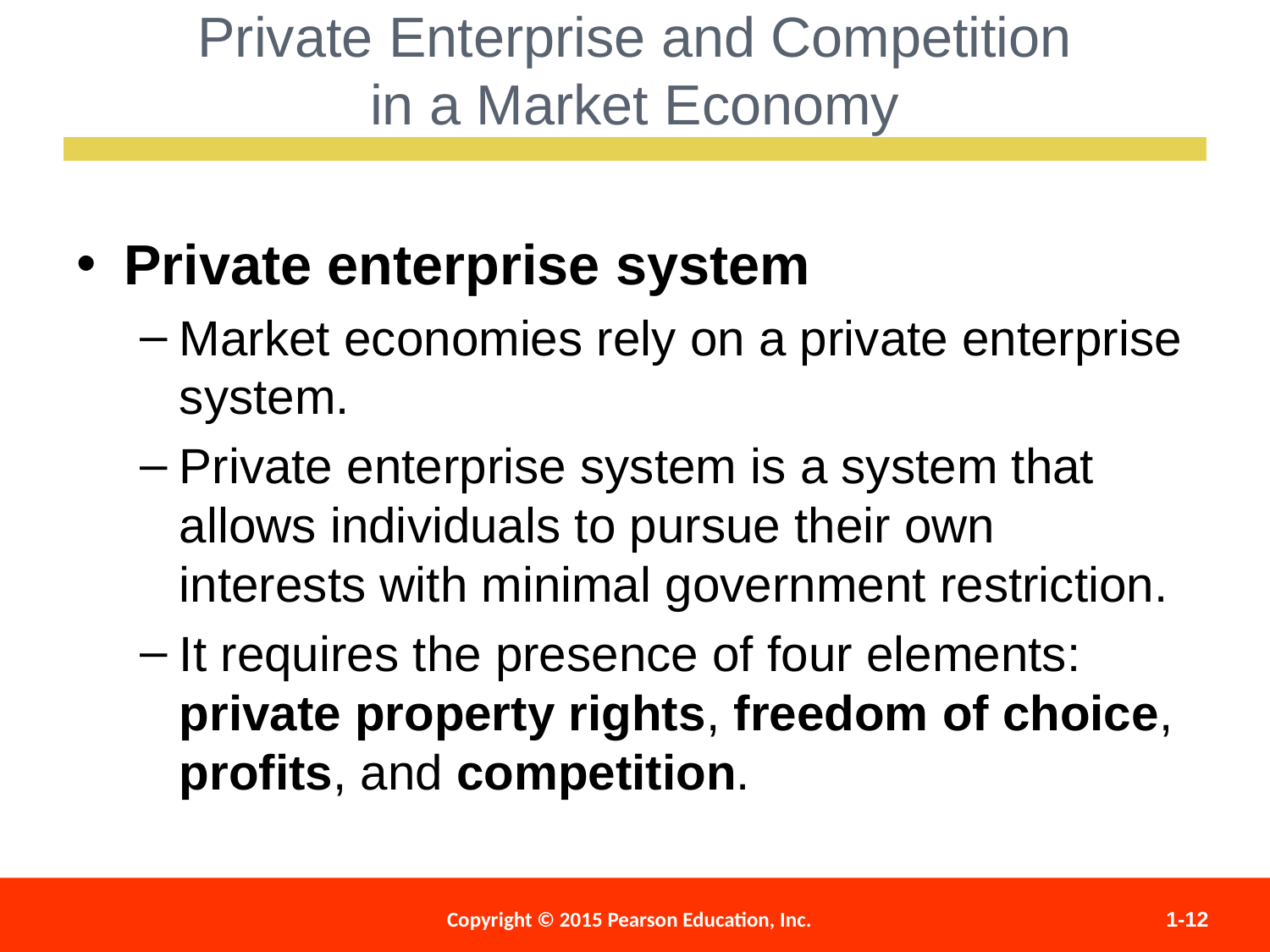

Private enterprise system
Market economies rely on a private enterprise system.
Private enterprise system is a system that allows individuals to pursue their own interests with minimal government restriction.
It requires the presence of four elements: private property rights, freedom of choice, profits, and competition.

Private Enterprise and Competition
in a Market Economy